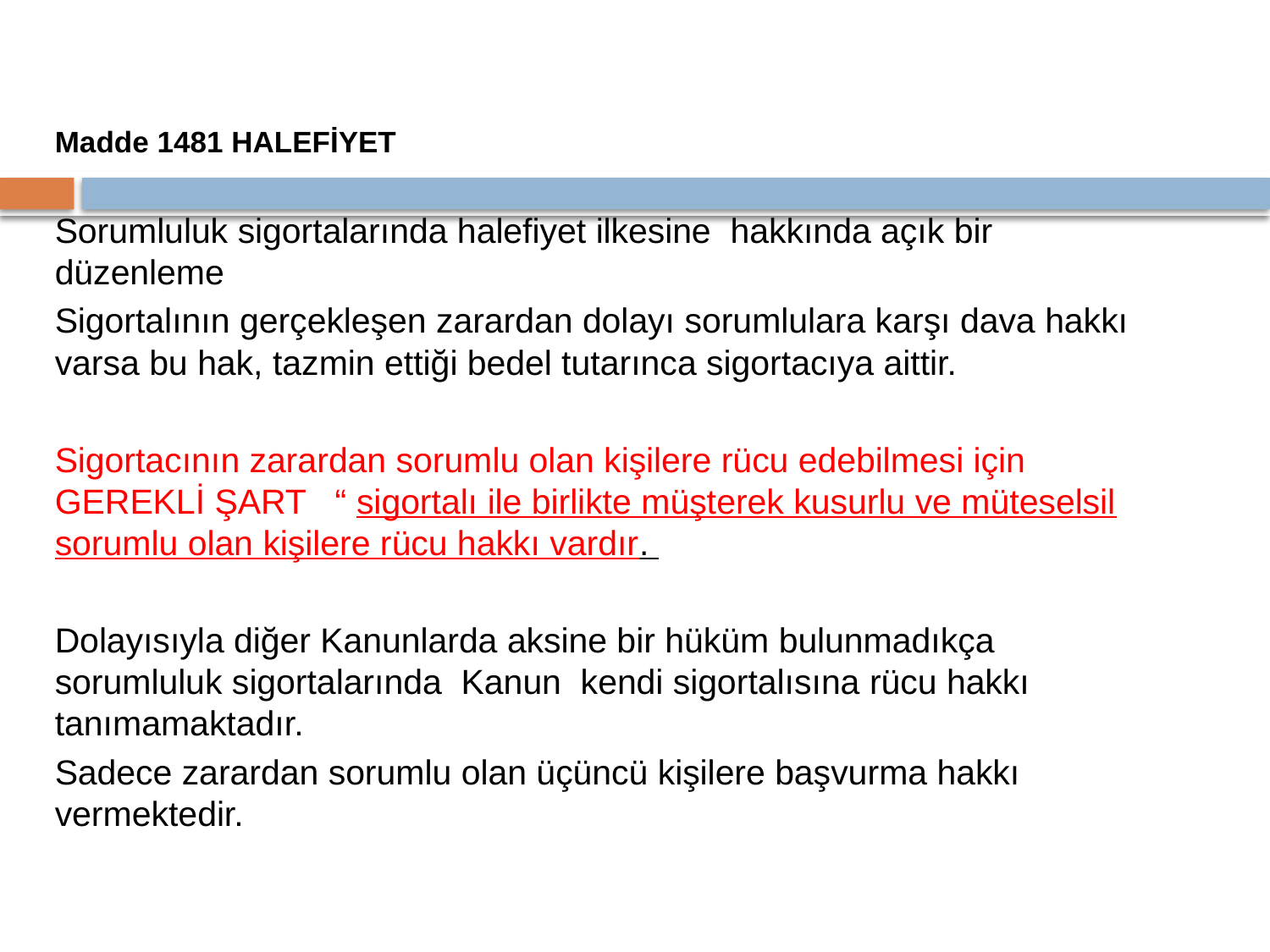

Madde 1481 HALEFİYET

Sorumluluk sigortalarında halefiyet ilkesine  hakkında açık bir düzenleme
Sigortalının gerçekleşen zarardan dolayı sorumlulara karşı dava hakkı varsa bu hak, tazmin ettiği bedel tutarınca sigortacıya aittir.

Sigortacının zarardan sorumlu olan kişilere rücu edebilmesi için GEREKLİ ŞART   “ sigortalı ile birlikte müşterek kusurlu ve müteselsil sorumlu olan kişilere rücu hakkı vardır.

Dolayısıyla diğer Kanunlarda aksine bir hüküm bulunmadıkça sorumluluk sigortalarında  Kanun  kendi sigortalısına rücu hakkı tanımamaktadır.
Sadece zarardan sorumlu olan üçüncü kişilere başvurma hakkı vermektedir.